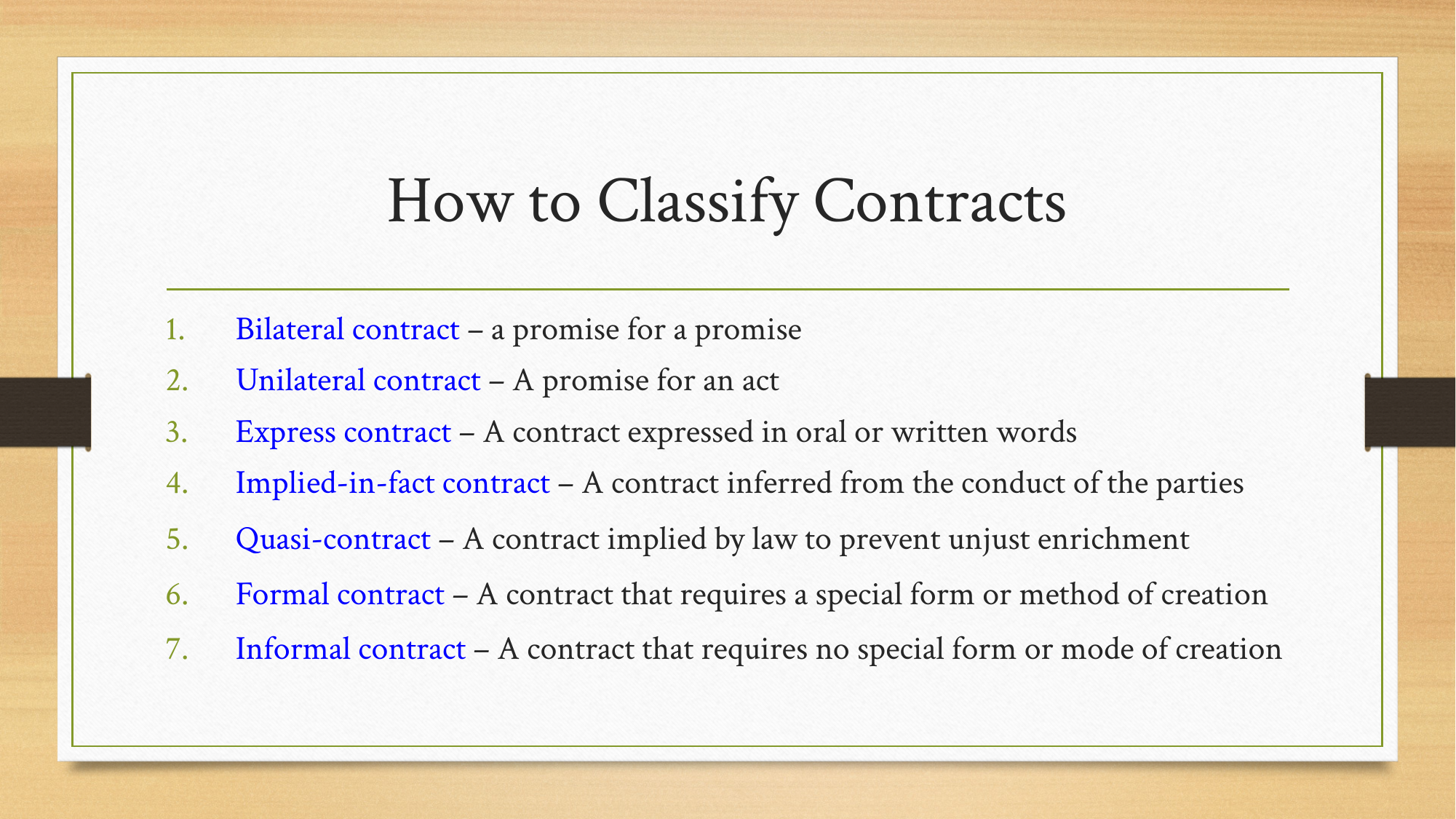

# How to Classify Contracts
Bilateral contract – a promise for a promise
Unilateral contract – A promise for an act
Express contract – A contract expressed in oral or written words
Implied-in-fact contract – A contract inferred from the conduct of the parties
Quasi-contract – A contract implied by law to prevent unjust enrichment
Formal contract – A contract that requires a special form or method of creation
Informal contract – A contract that requires no special form or mode of creation